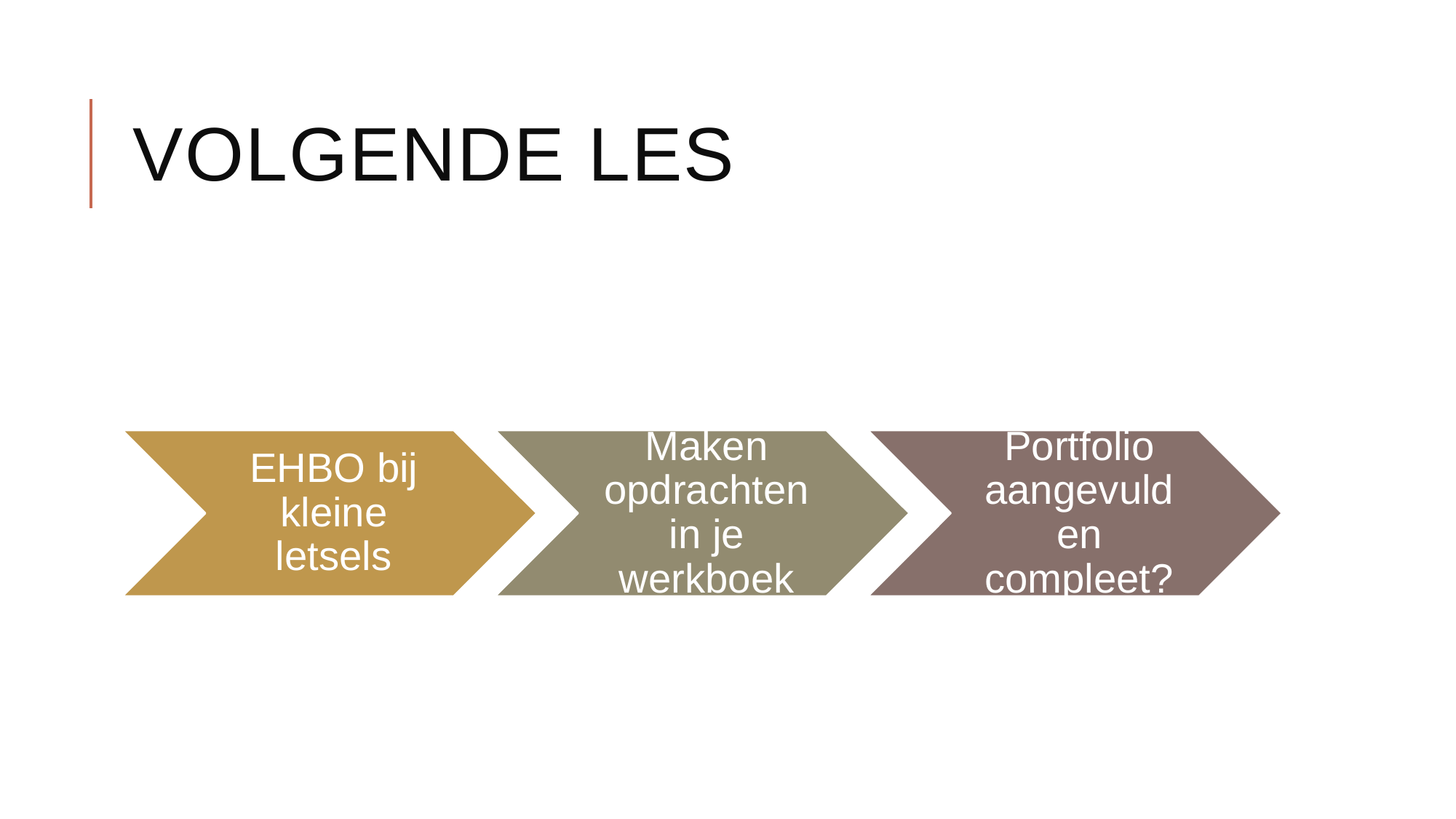

# Volgende les
EHBO bij kleine letsels
Maken opdrachten in je werkboek
Portfolio aangevuld en compleet?